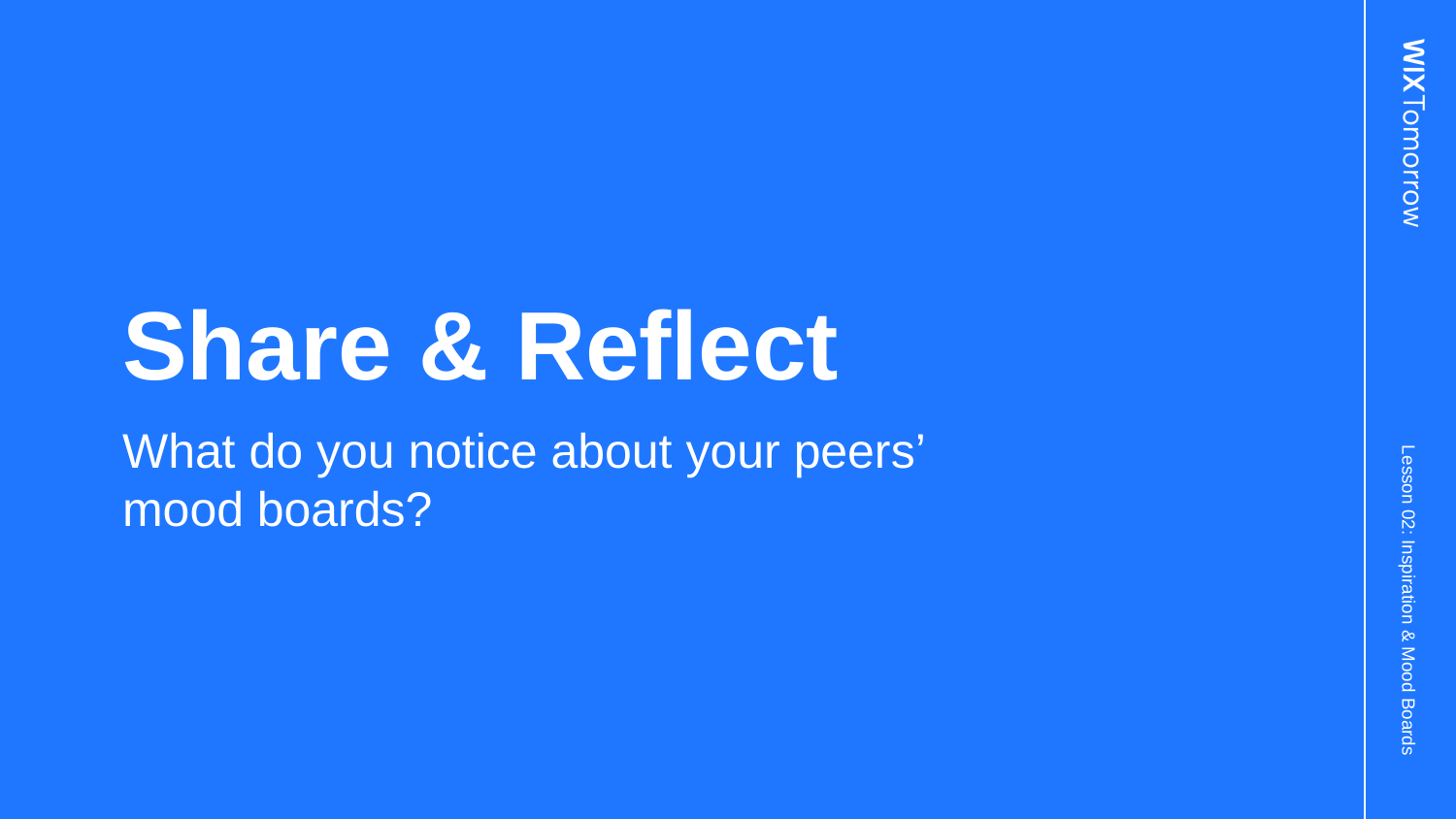

# Share & Reflect
What do you notice about your peers’ mood boards?